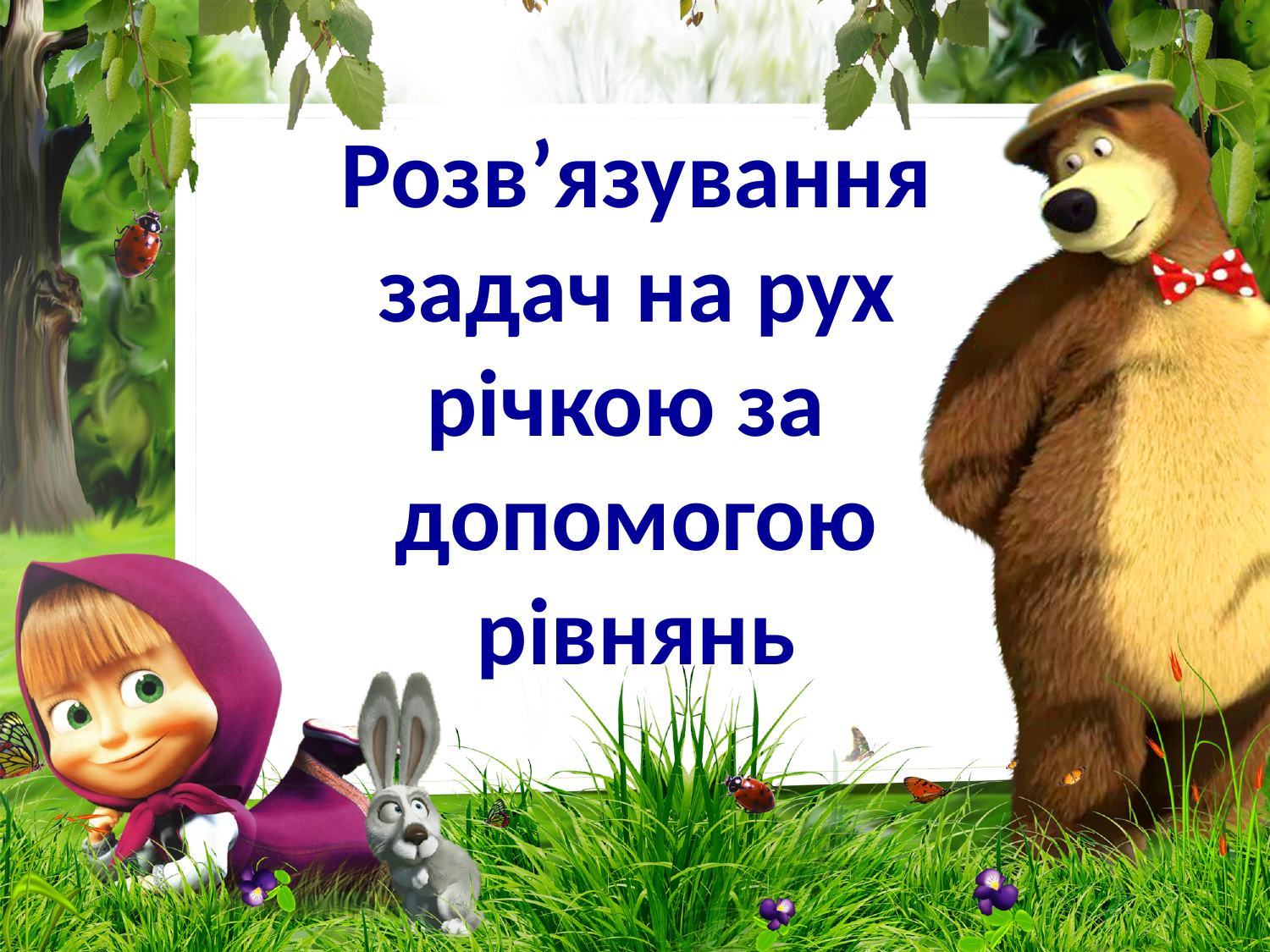

Розв’язування
 задач на рух
річкою за
допомогою
рівнянь